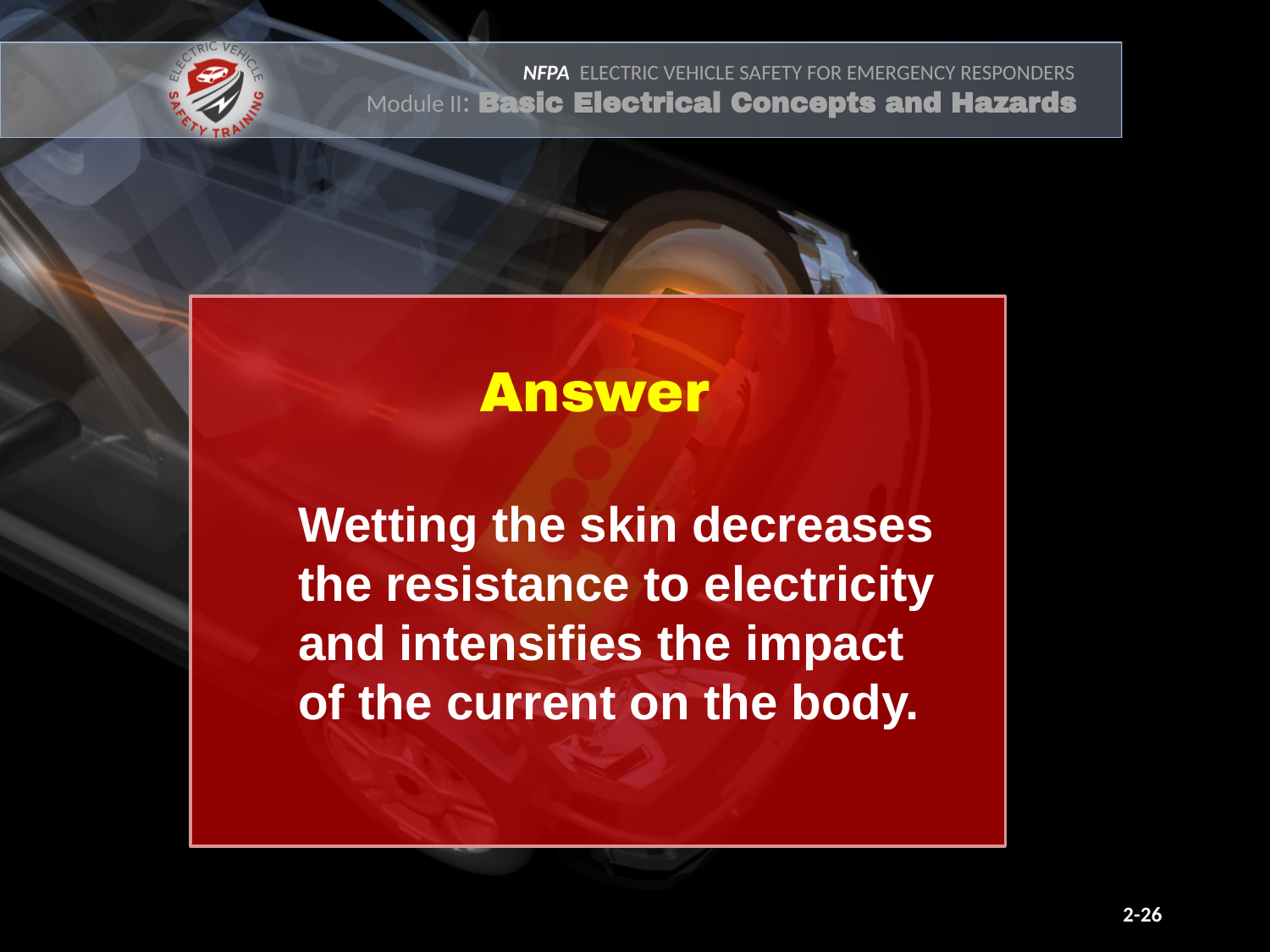

Answer
Wetting the skin decreases the resistance to electricity and intensifies the impact of the current on the body.
2-26